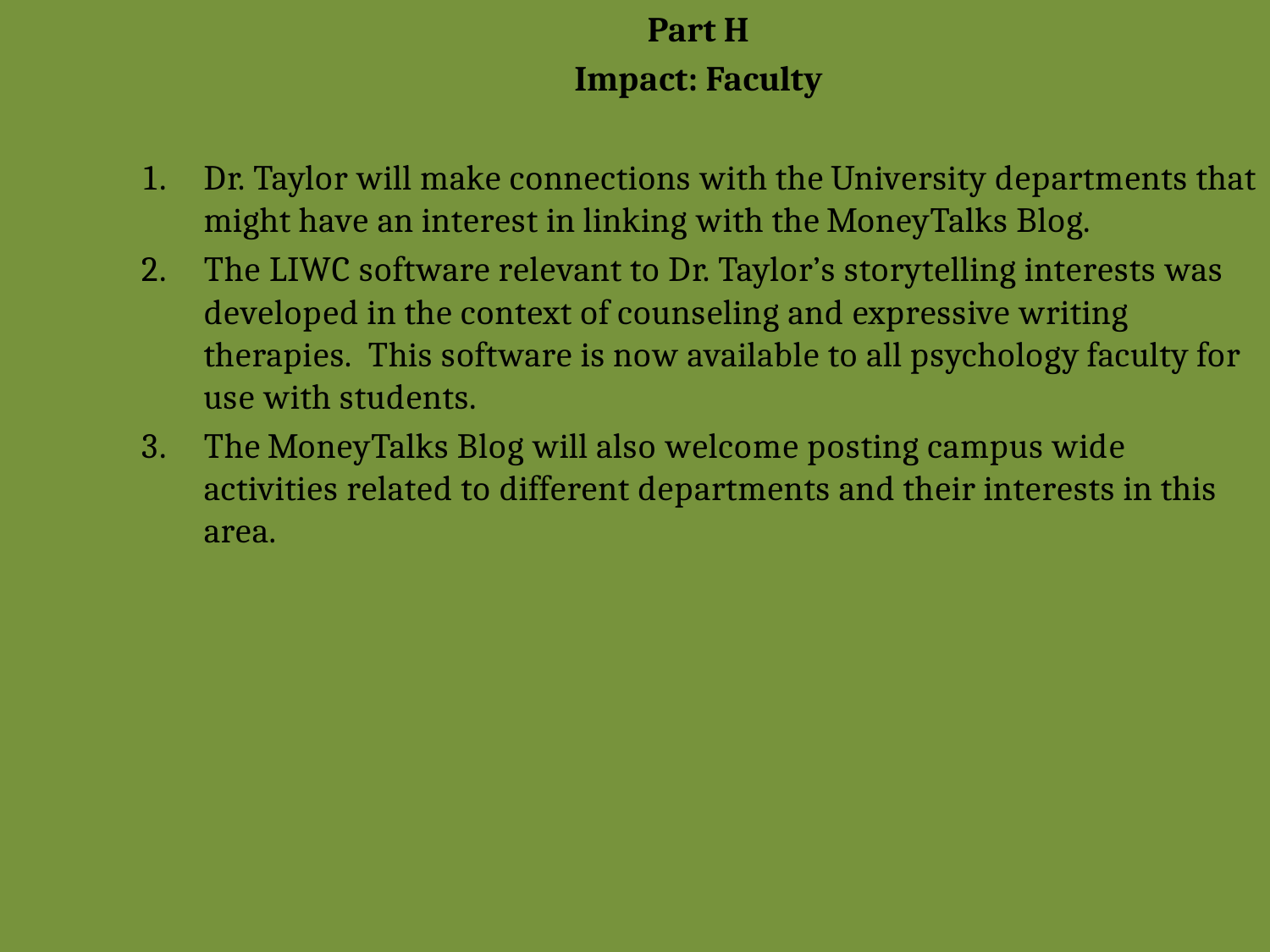

Part H
Impact: Faculty

Dr. Taylor will make connections with the University departments that might have an interest in linking with the MoneyTalks Blog.
The LIWC software relevant to Dr. Taylor’s storytelling interests was developed in the context of counseling and expressive writing therapies.  This software is now available to all psychology faculty for use with students.
The MoneyTalks Blog will also welcome posting campus wide activities related to different departments and their interests in this area.